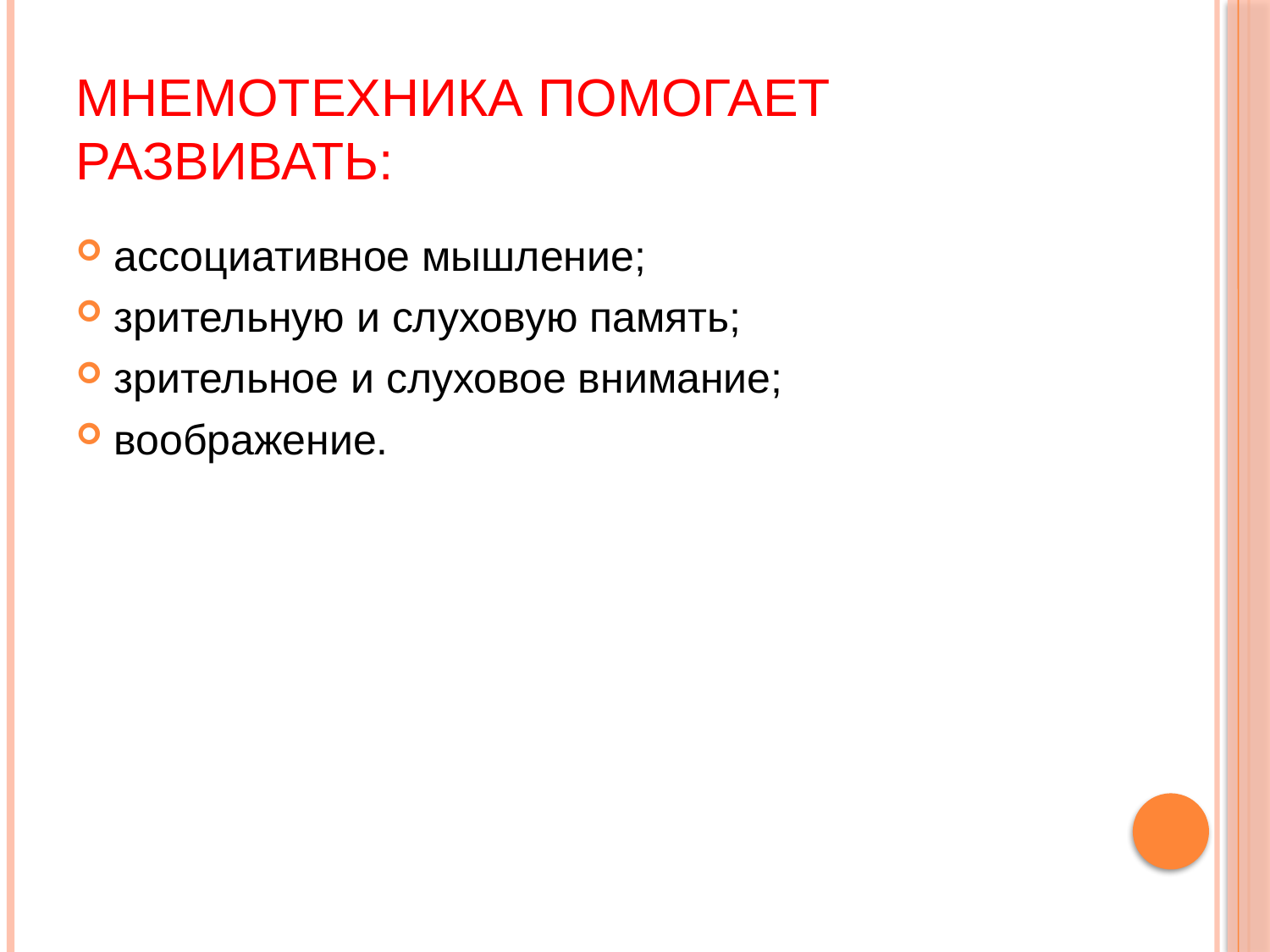

# Мнемотехника помогает развивать:
ассоциативное мышление;
зрительную и слуховую память;
зрительное и слуховое внимание;
воображение.